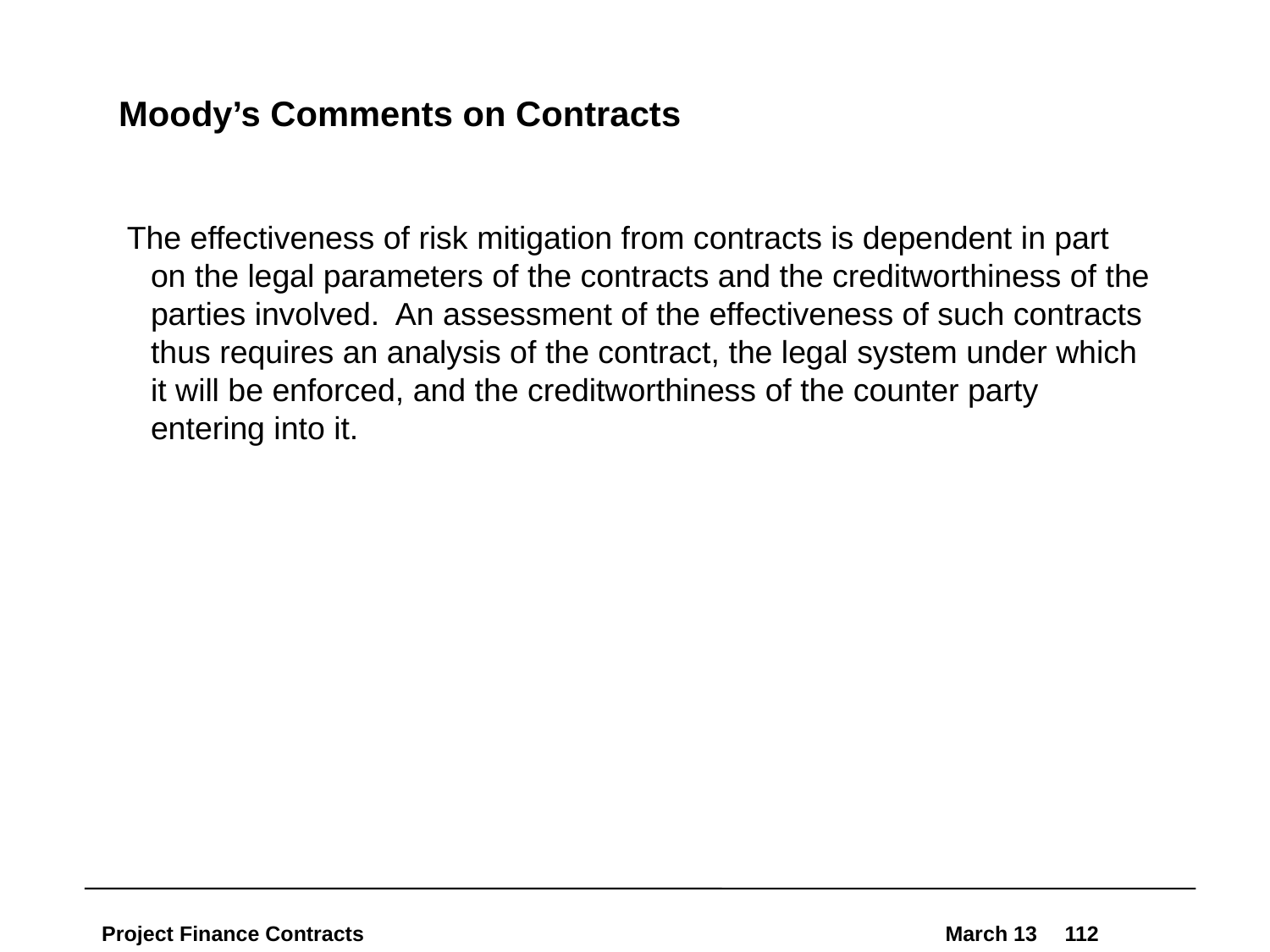

# Moody’s Comments on Contracts
The effectiveness of risk mitigation from contracts is dependent in part on the legal parameters of the contracts and the creditworthiness of the parties involved.  An assessment of the effectiveness of such contracts thus requires an analysis of the contract, the legal system under which it will be enforced, and the creditworthiness of the counter party entering into it.